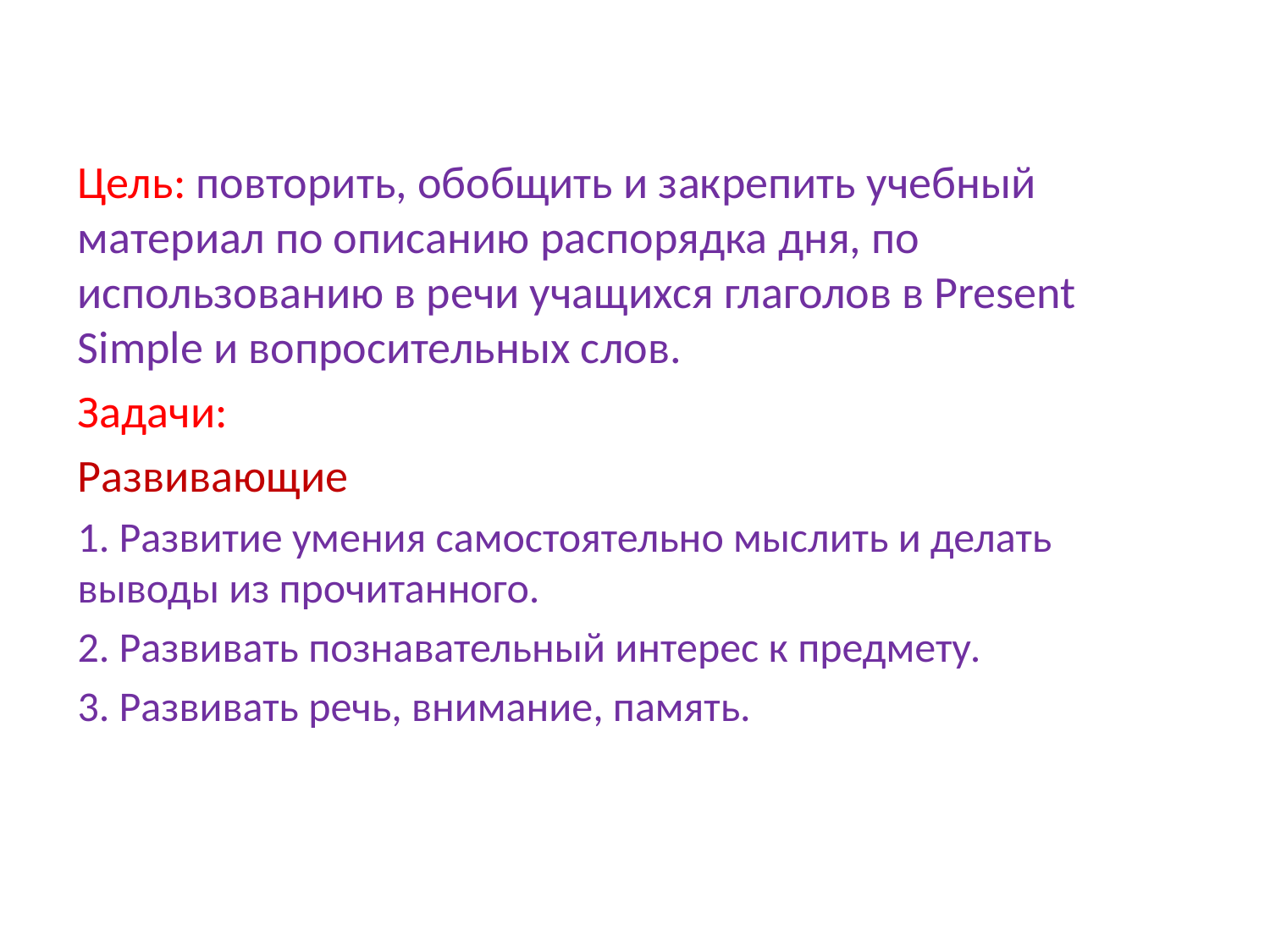

Цель: повторить, обобщить и закрепить учебный материал по описанию распорядка дня, по использованию в речи учащихся глаголов в Present Simple и вопросительных слов.
Задачи:
Развивающие
1. Развитие умения самостоятельно мыслить и делать выводы из прочитанного.
2. Развивать познавательный интерес к предмету.
3. Развивать речь, внимание, память.